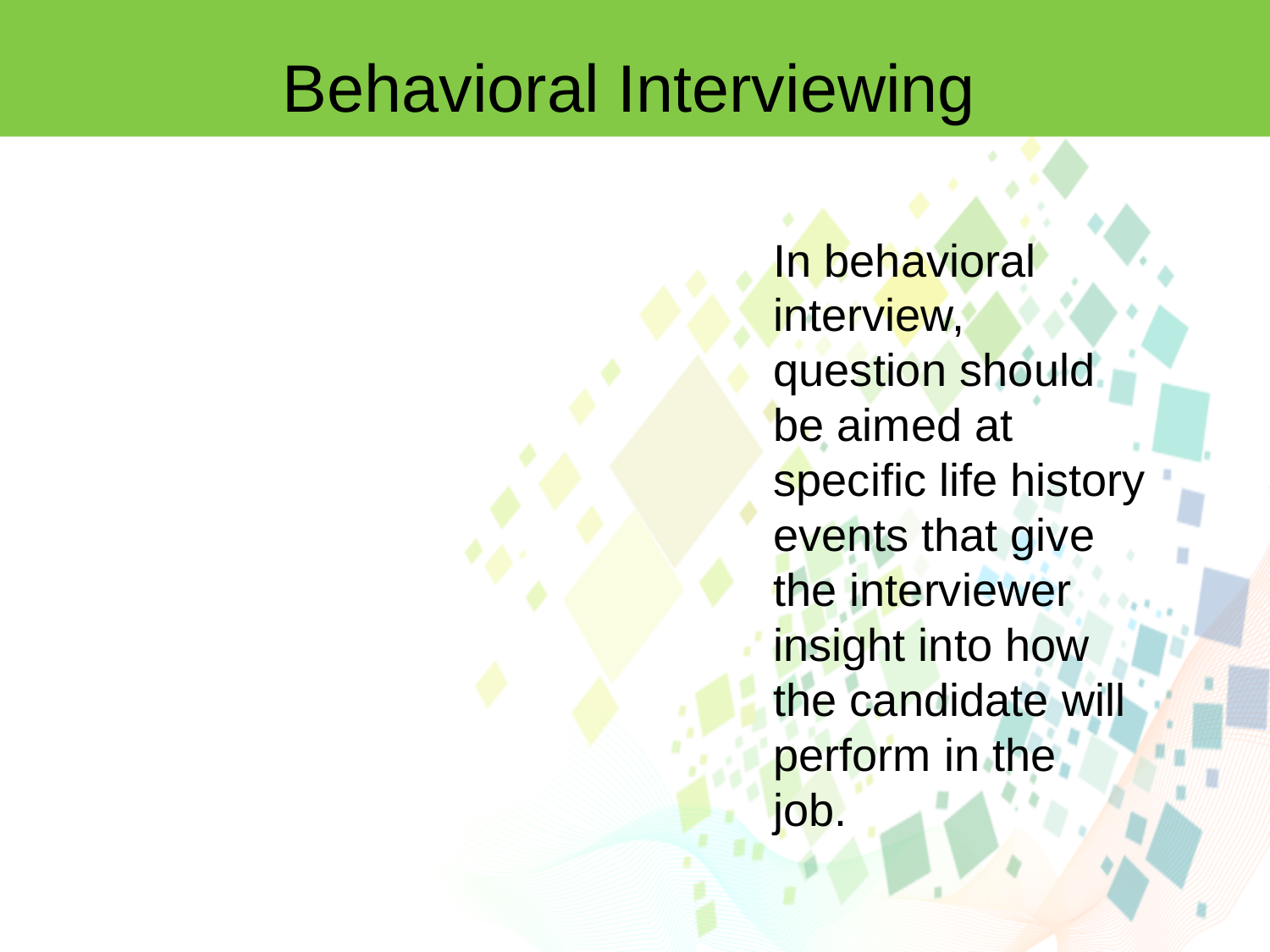

Behavioral Interviewing
In behavioral interview, question should be aimed at specific life history events that give the interviewer insight into how the candidate will perform in the job.